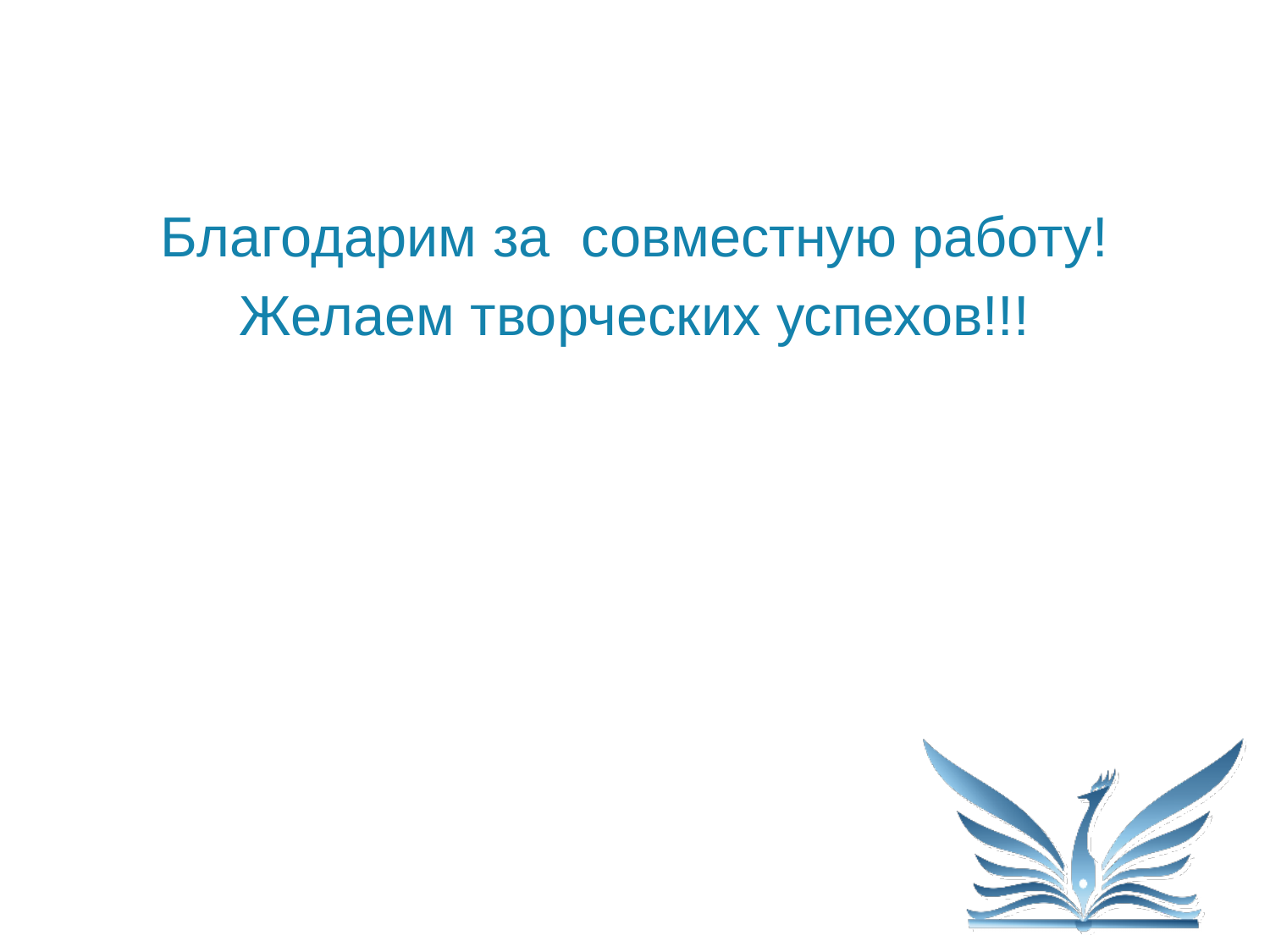

Благодарим за  совместную работу!
Желаем творческих успехов!!!

#